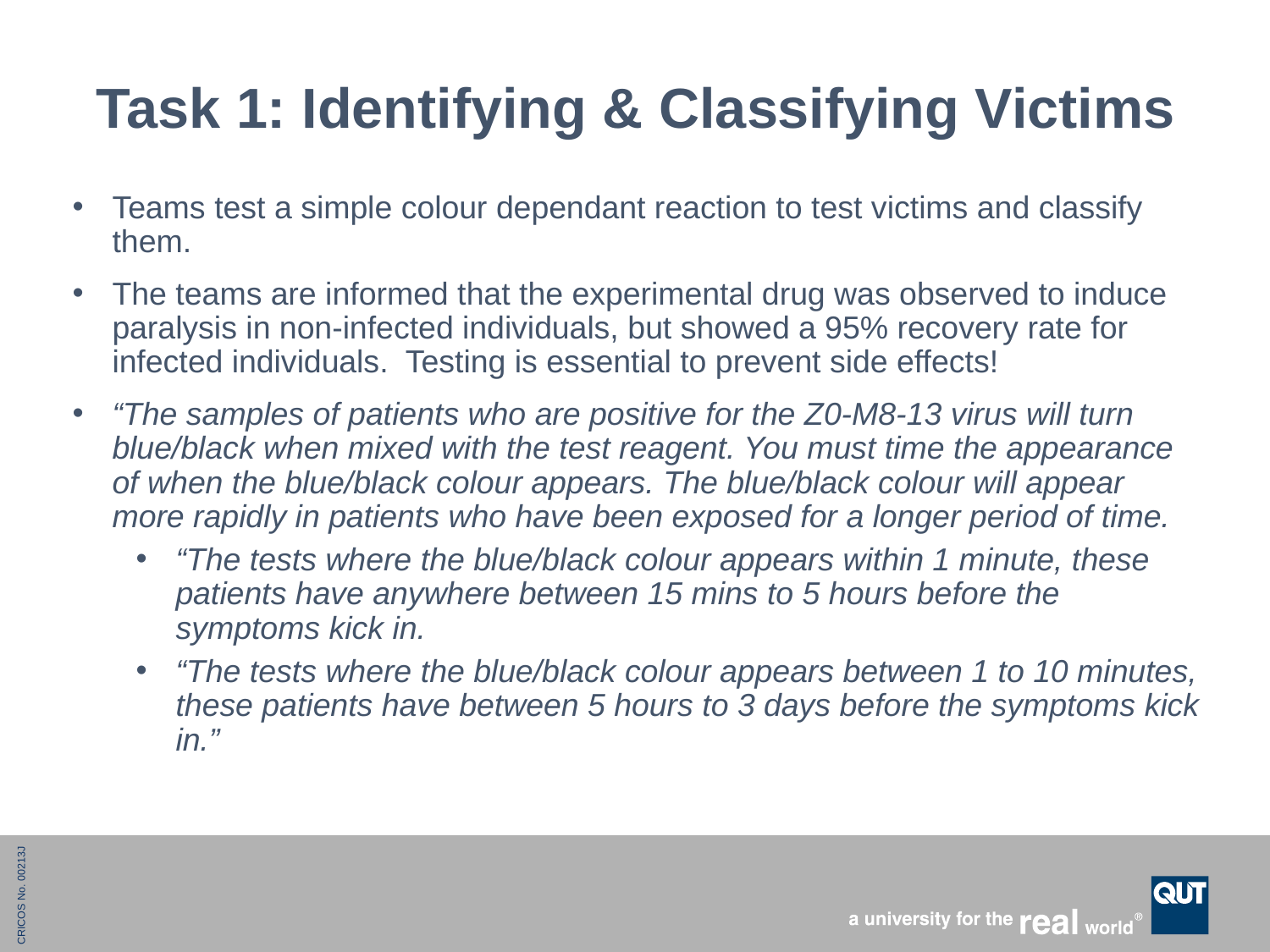

Task 1: Identifying & Classifying Victims

Teams test a simple colour dependant reaction to test victims and classify them.
The teams are informed that the experimental drug was observed to induce paralysis in non-infected individuals, but showed a 95% recovery rate for infected individuals.  Testing is essential to prevent side effects!
“The samples of patients who are positive for the Z0-M8-13 virus will turn blue/black when mixed with the test reagent. You must time the appearance of when the blue/black colour appears. The blue/black colour will appear more rapidly in patients who have been exposed for a longer period of time.
“The tests where the blue/black colour appears within 1 minute, these patients have anywhere between 15 mins to 5 hours before the symptoms kick in.
“The tests where the blue/black colour appears between 1 to 10 minutes, these patients have between 5 hours to 3 days before the symptoms kick in.”